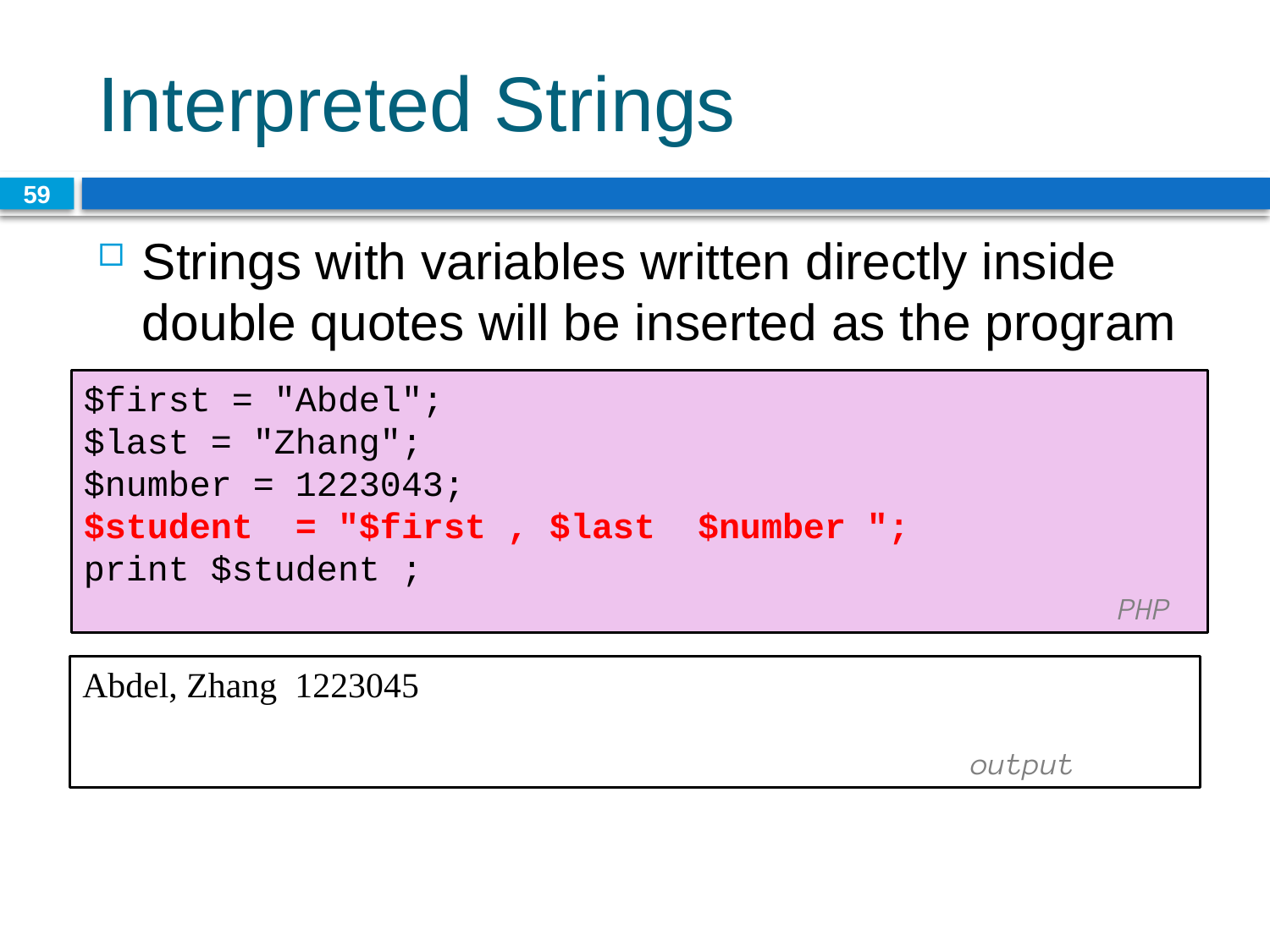

# Interpreted Strings
59
Strings with variables written directly inside double quotes will be inserted as the program runs
$first = "Abdel";
$last = "Zhang";
$number = 1223043;
$student  = "$first , $last  $number ";
print $student ;		            			  								 PHP
Abdel, Zhang  1223045				      																	output